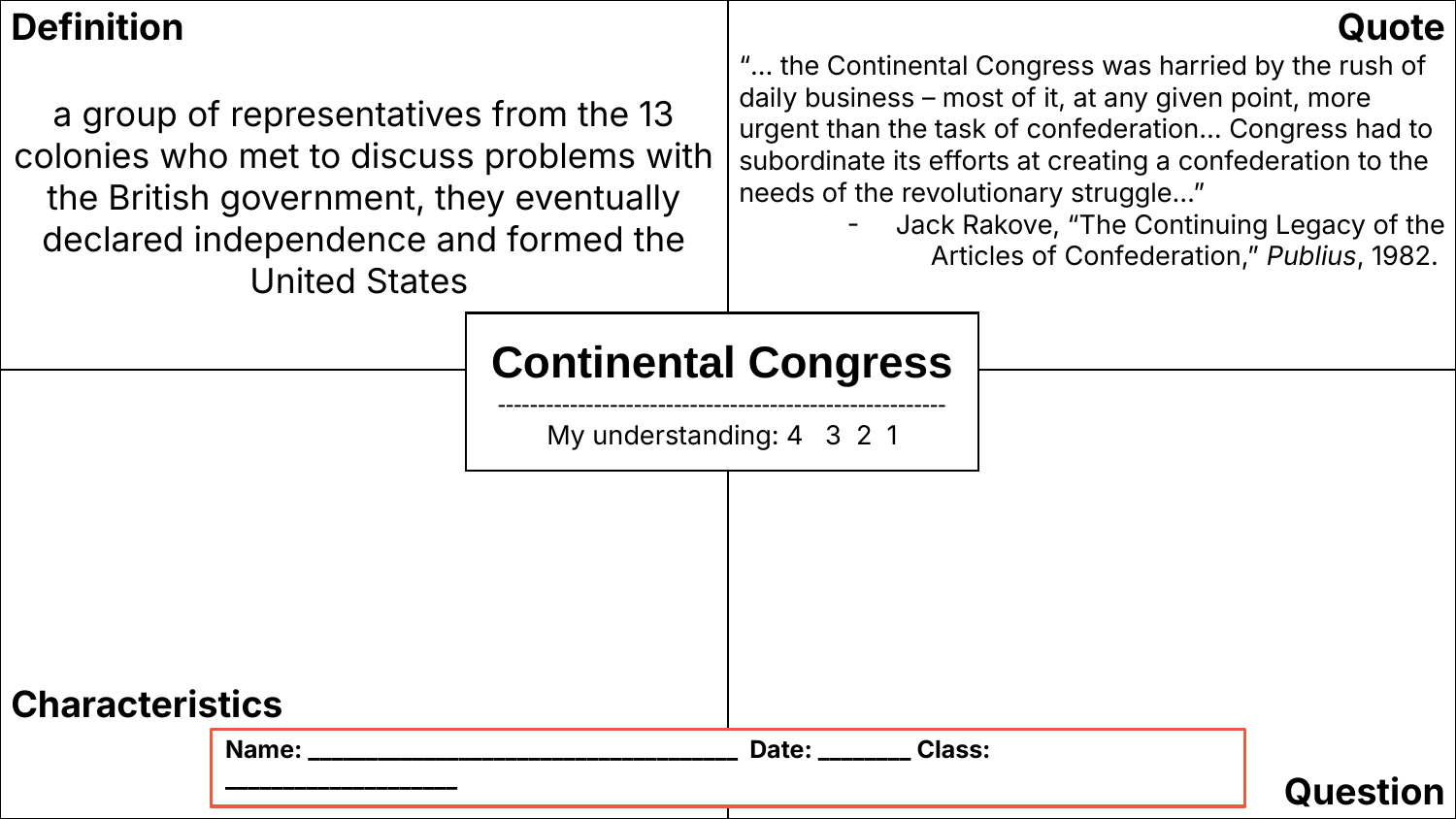

| Definition a group of representatives from the 13 colonies who met to discuss problems with the British government, they eventually declared independence and formed the United States | Quote “... the Continental Congress was harried by the rush of daily business – most of it, at any given point, more urgent than the task of confederation… Congress had to subordinate its efforts at creating a confederation to the needs of the revolutionary struggle…” Jack Rakove, “The Continuing Legacy of the Articles of Confederation,” Publius, 1982. |
| --- | --- |
| Characteristics | Question |
Continental Congress
--------------------------------------------------------
My understanding: 4   3  2  1
Name: _____________________________________  Date: ________ Class: ____________________